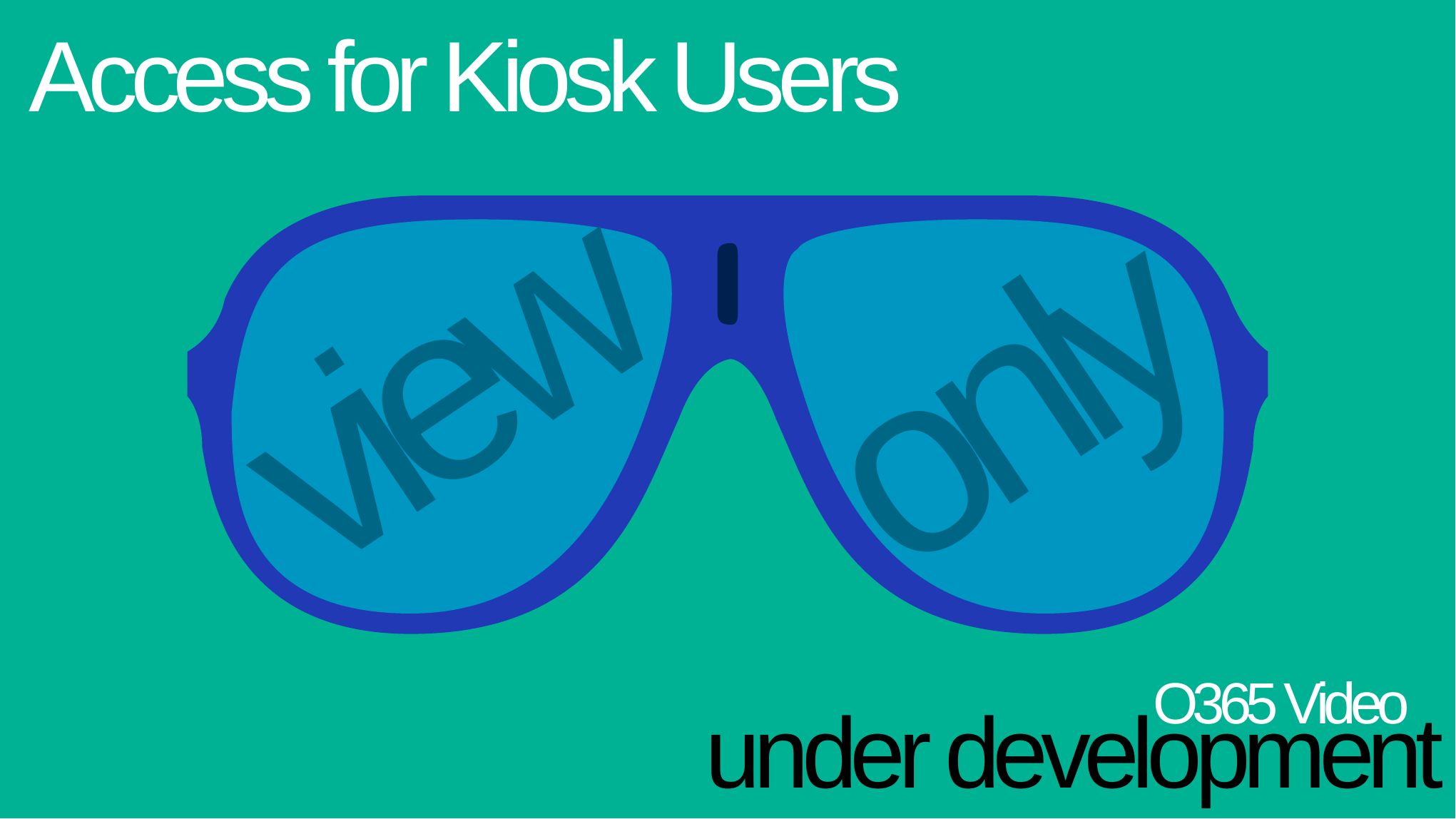

Access for Kiosk Users
view

only
O365 Video
under development